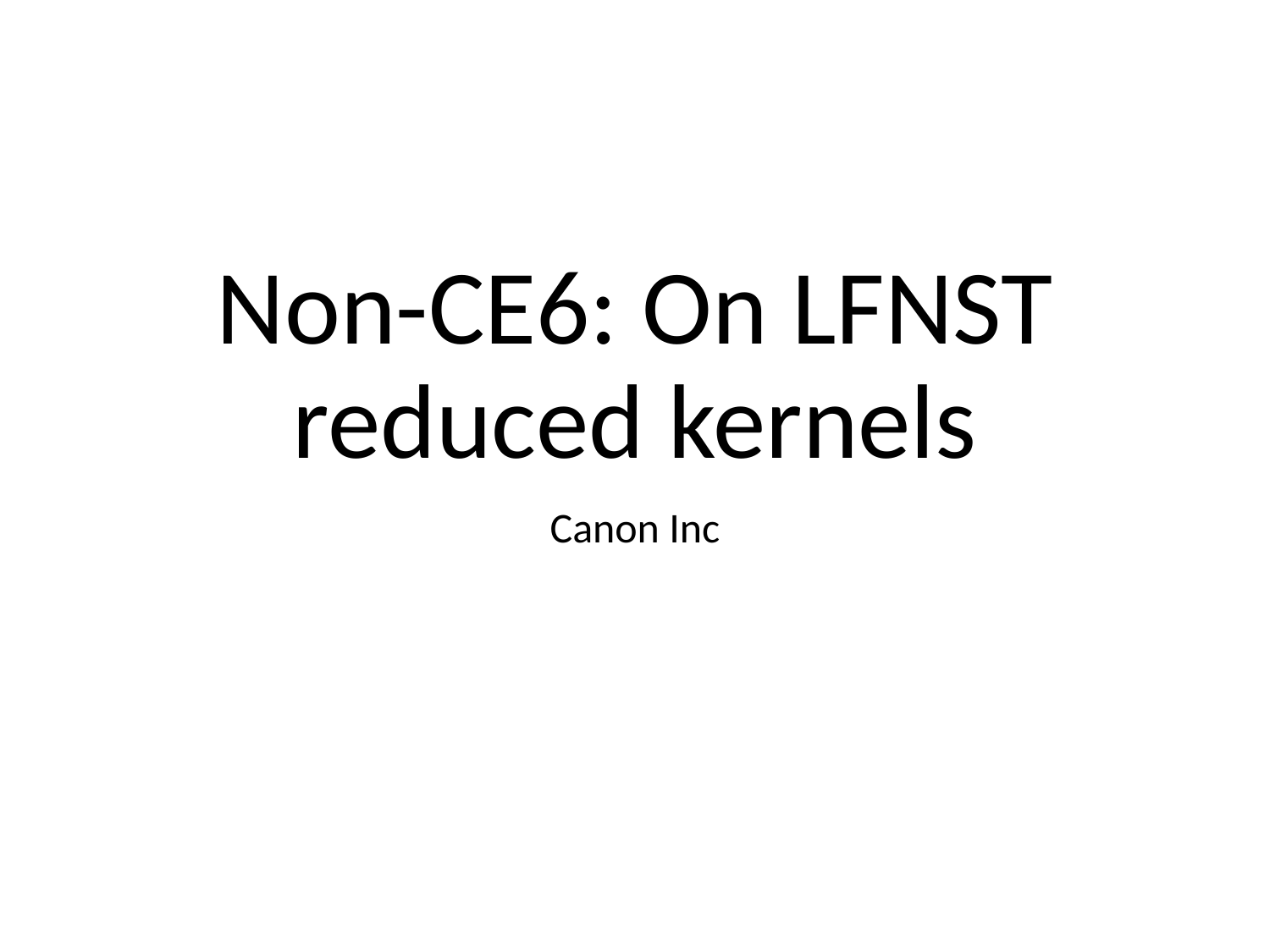

# Non-CE6: On LFNST reduced kernels
Canon Inc